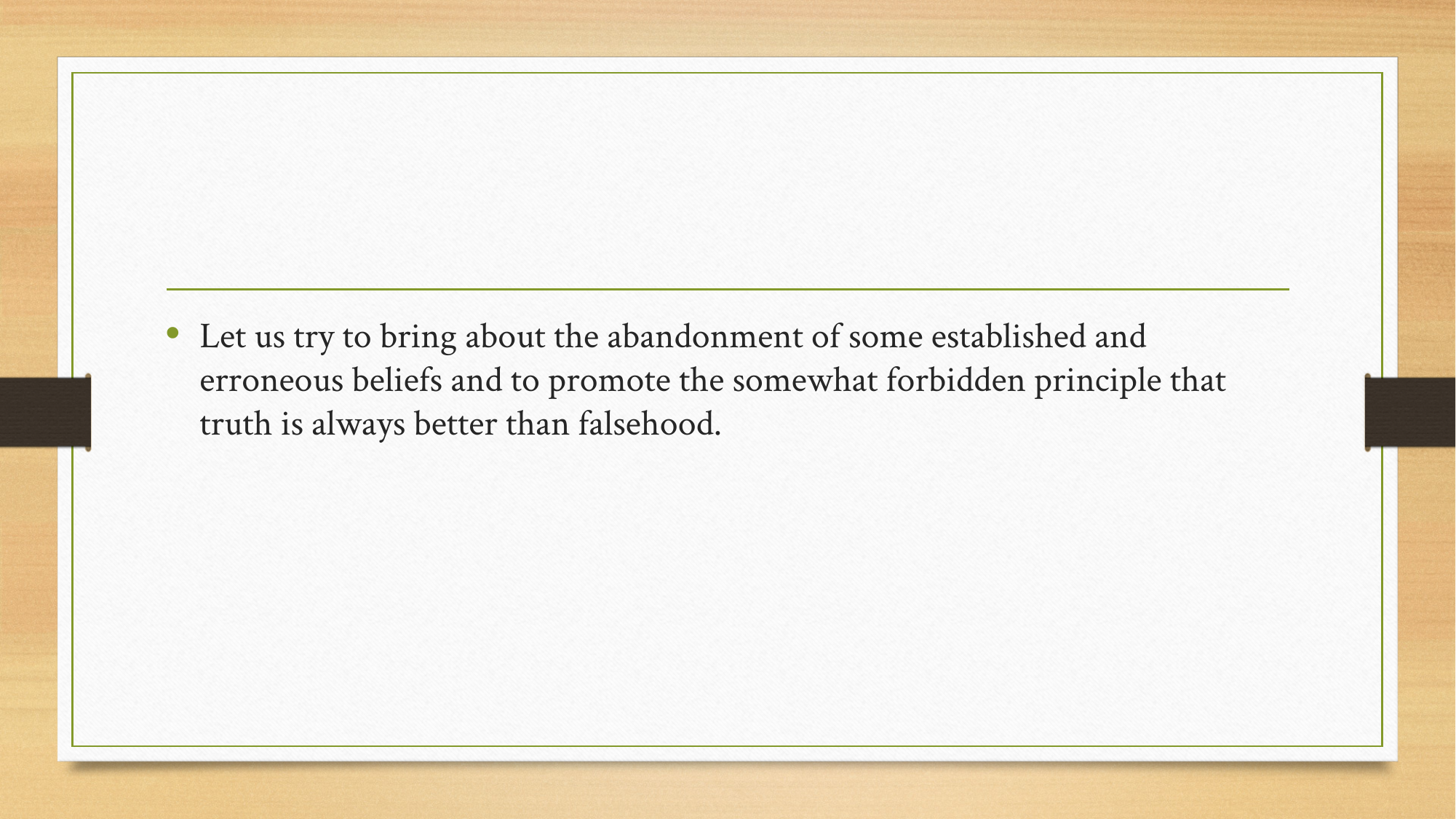

#
Let us try to bring about the abandonment of some established and erroneous beliefs and to promote the somewhat forbidden principle that truth is always better than falsehood.